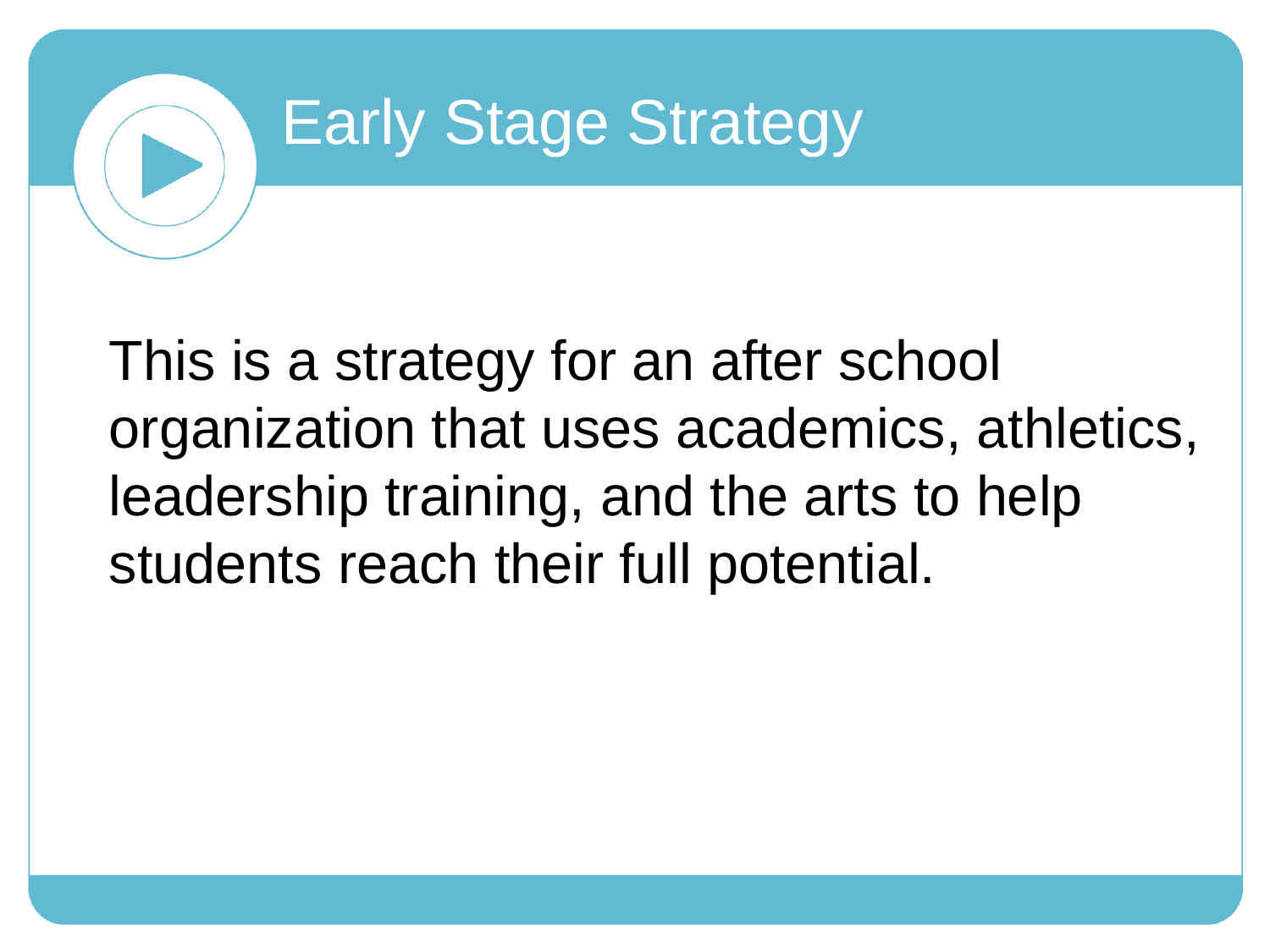

Early Stage Strategy
This is a strategy for an after school organization that uses academics, athletics, leadership training, and the arts to help students reach their full potential.